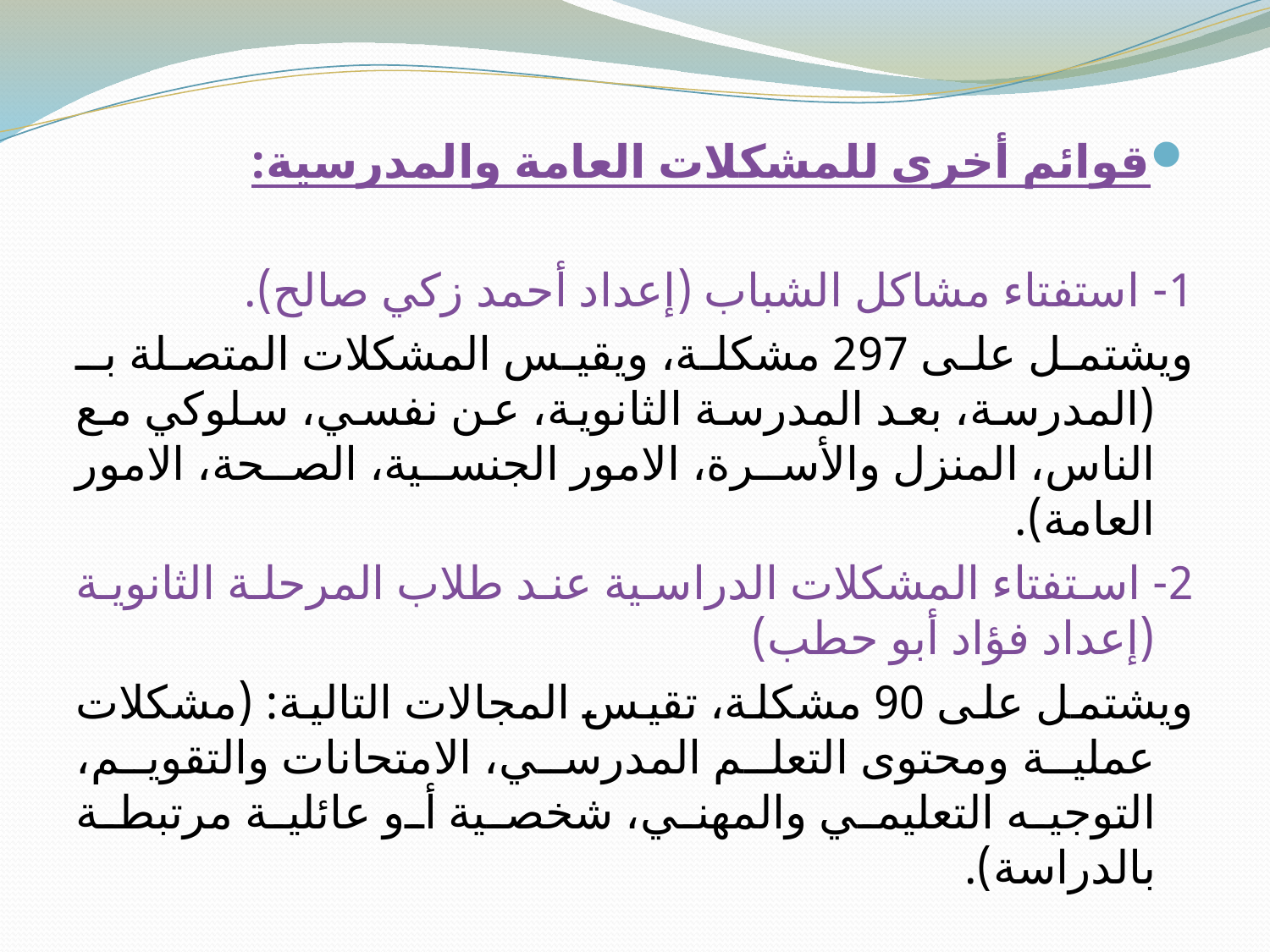

قوائم أخرى للمشكلات العامة والمدرسية:

1- استفتاء مشاكل الشباب (إعداد أحمد زكي صالح).
ويشتمل على 297 مشكلة، ويقيس المشكلات المتصلة بـ (المدرسة، بعد المدرسة الثانوية، عن نفسي، سلوكي مع الناس، المنزل والأسرة، الامور الجنسية، الصحة، الامور العامة).
2- استفتاء المشكلات الدراسية عند طلاب المرحلة الثانوية (إعداد فؤاد أبو حطب)
ويشتمل على 90 مشكلة، تقيس المجالات التالية: (مشكلات عملية ومحتوى التعلم المدرسي، الامتحانات والتقويم، التوجيه التعليمي والمهني، شخصية أو عائلية مرتبطة بالدراسة).